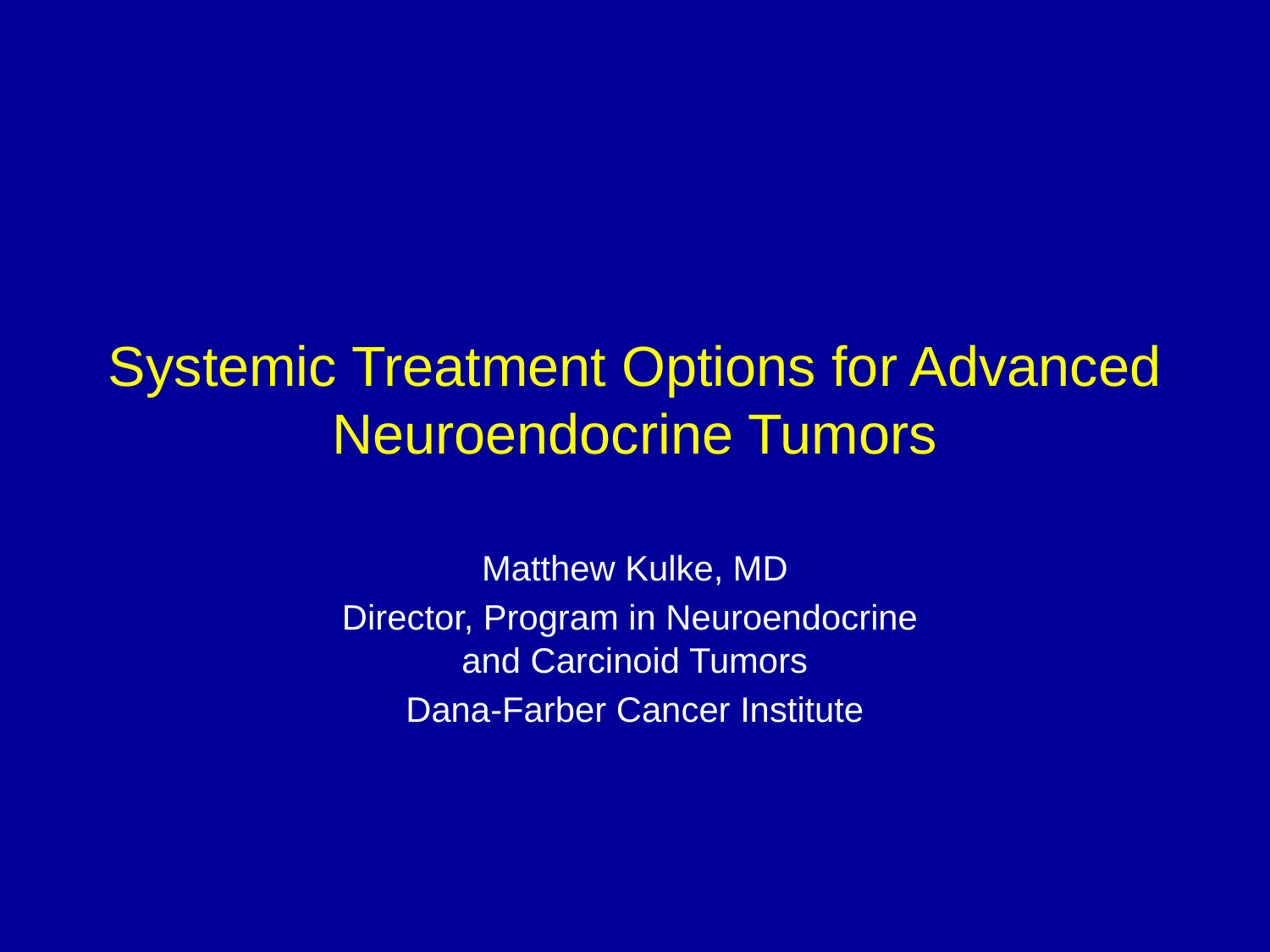

# Systemic Treatment Options for Advanced Neuroendocrine Tumors
Matthew Kulke, MD
Director, Program in Neuroendocrine
and Carcinoid Tumors
Dana-Farber Cancer Institute